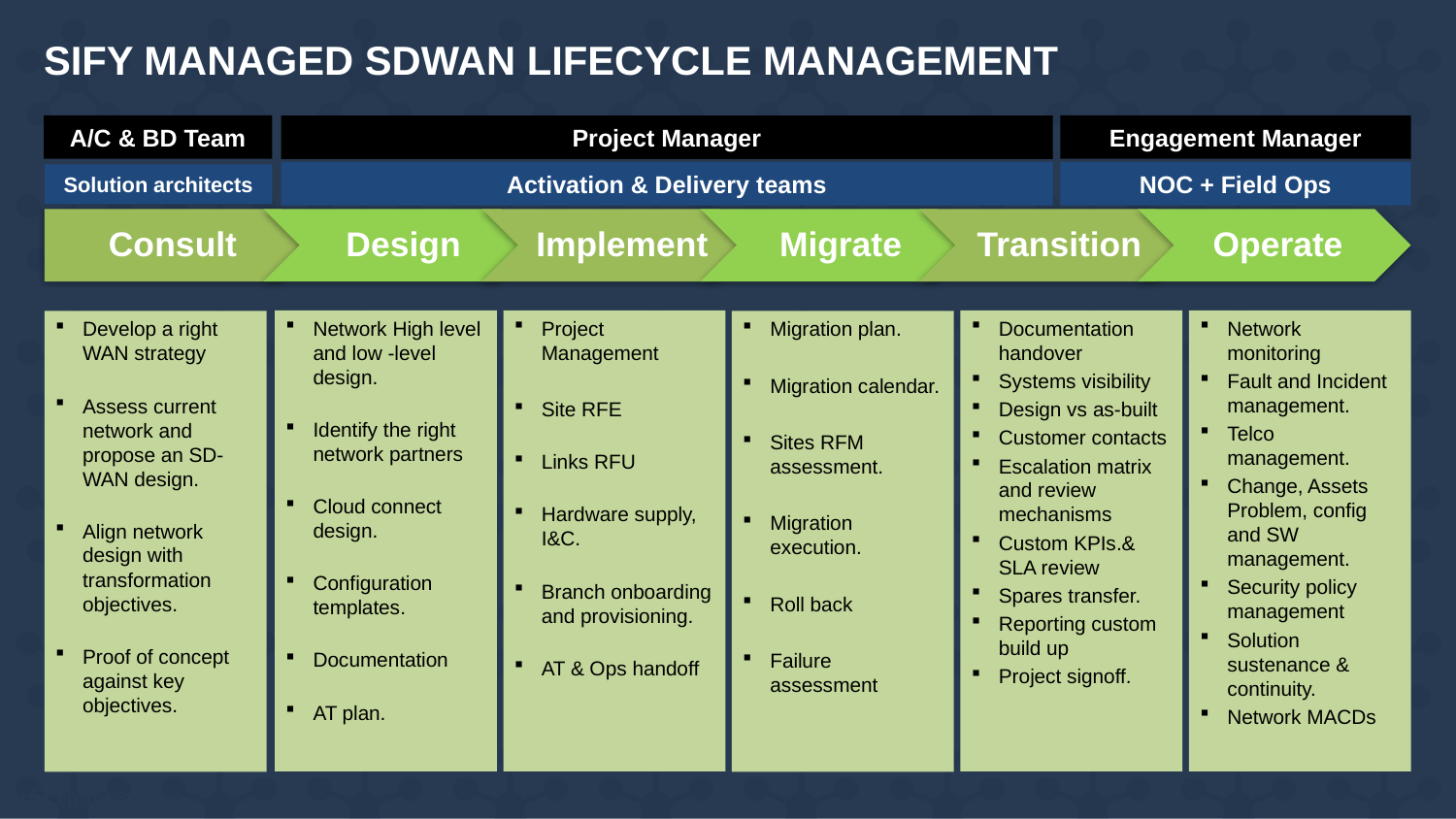

Sify managed SDWAN Lifecycle management
A/C & BD Team
Engagement Manager
Project Manager
NOC + Field Ops
Activation & Delivery teams
Solution architects
Consult
Design
Implement
Migrate
Transition
Operate
Network monitoring
Fault and Incident management.
Telco management.
Change, Assets Problem, config and SW management.
Security policy management
Solution sustenance & continuity.
Network MACDs
Network High level and low -level design.
Identify the right network partners
Cloud connect design.
Configuration templates.
Documentation
AT plan.

Project Management

Site RFE
Links RFU
Hardware supply, I&C.
Branch onboarding and provisioning.
AT & Ops handoff
Documentation handover
Systems visibility
Design vs as-built
Customer contacts
Escalation matrix and review mechanisms
Custom KPIs.& SLA review
Spares transfer.
Reporting custom build up
Project signoff.

Develop a right WAN strategy
Assess current network and propose an SD-WAN design.
Align network design with transformation objectives.
Proof of concept against key objectives.

Migration plan.

Migration calendar.

Sites RFM assessment.

Migration execution.

Roll back

Failure assessment